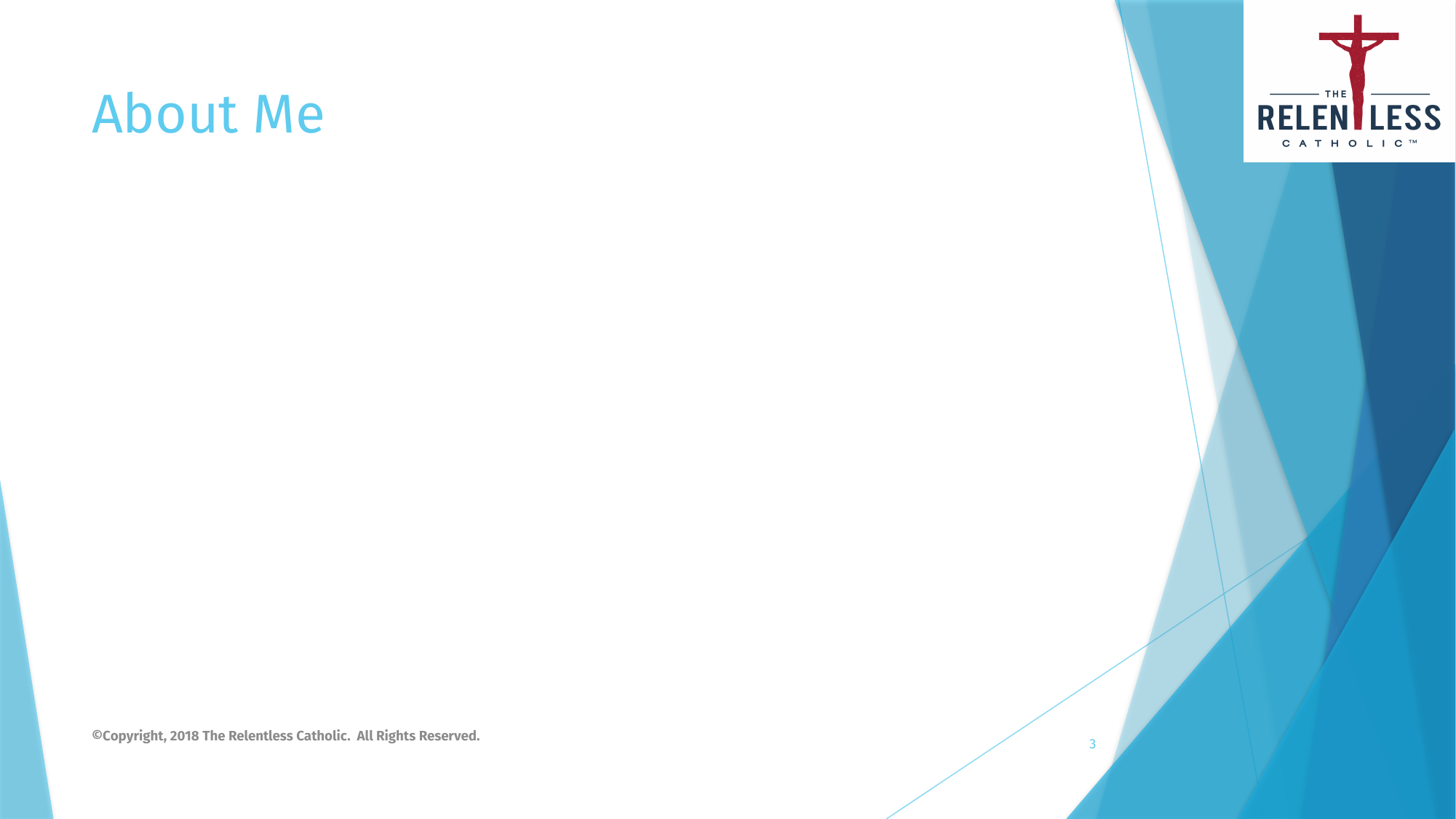

# About Me

©Copyright, 2018 The Relentless Catholic.  All Rights Reserved.

3